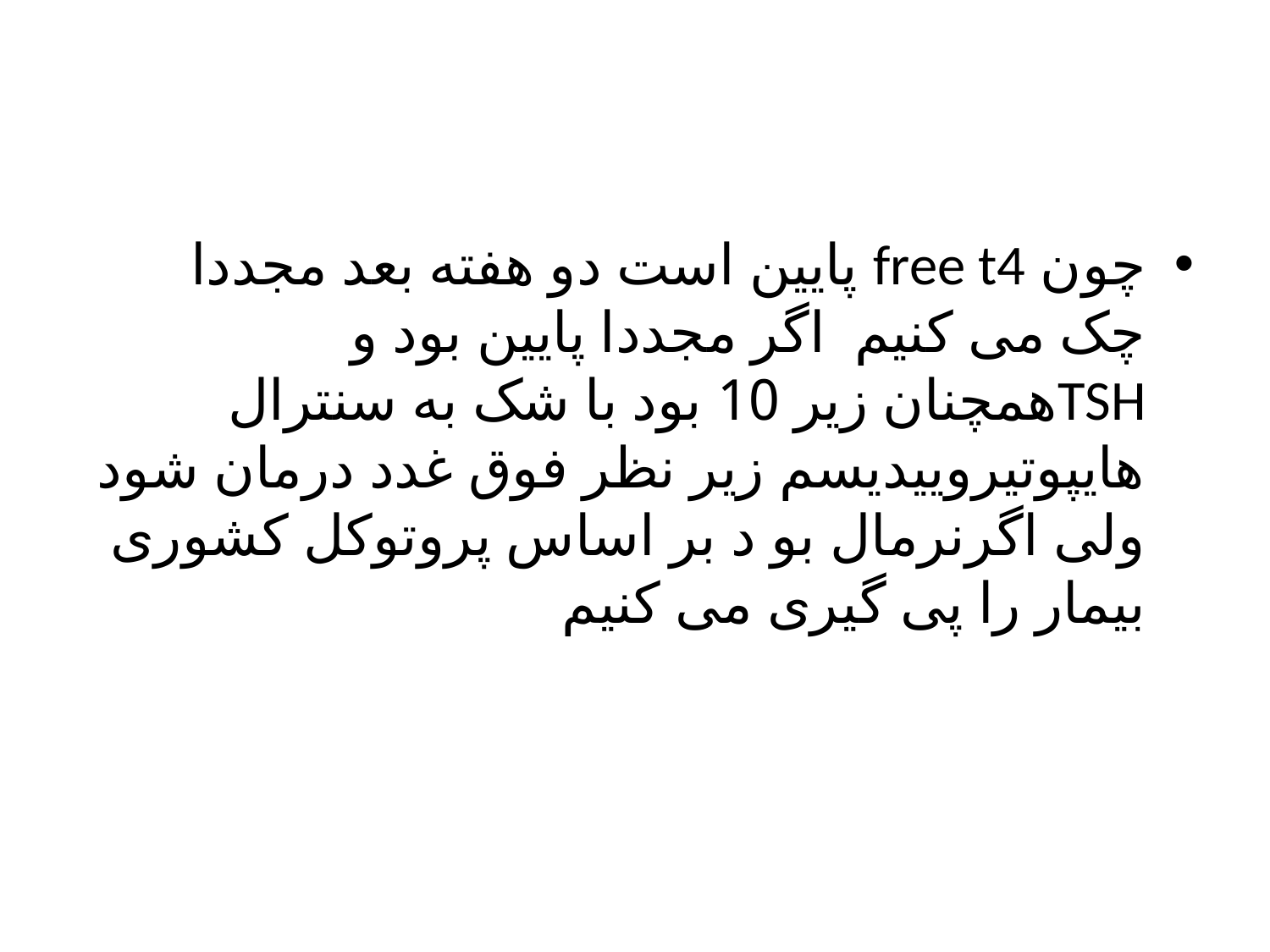

#
چون free t4 پایین است دو هفته بعد مجددا  چک می کنیم  اگر مجددا پایین بود و TSHهمچنان زیر 10 بود با شک به سنترال هایپوتیروییدیسم زیر نظر فوق غدد درمان شود ولی اگرنرمال بو د بر اساس پروتوکل کشوری بیمار را پی گیری می کنیم